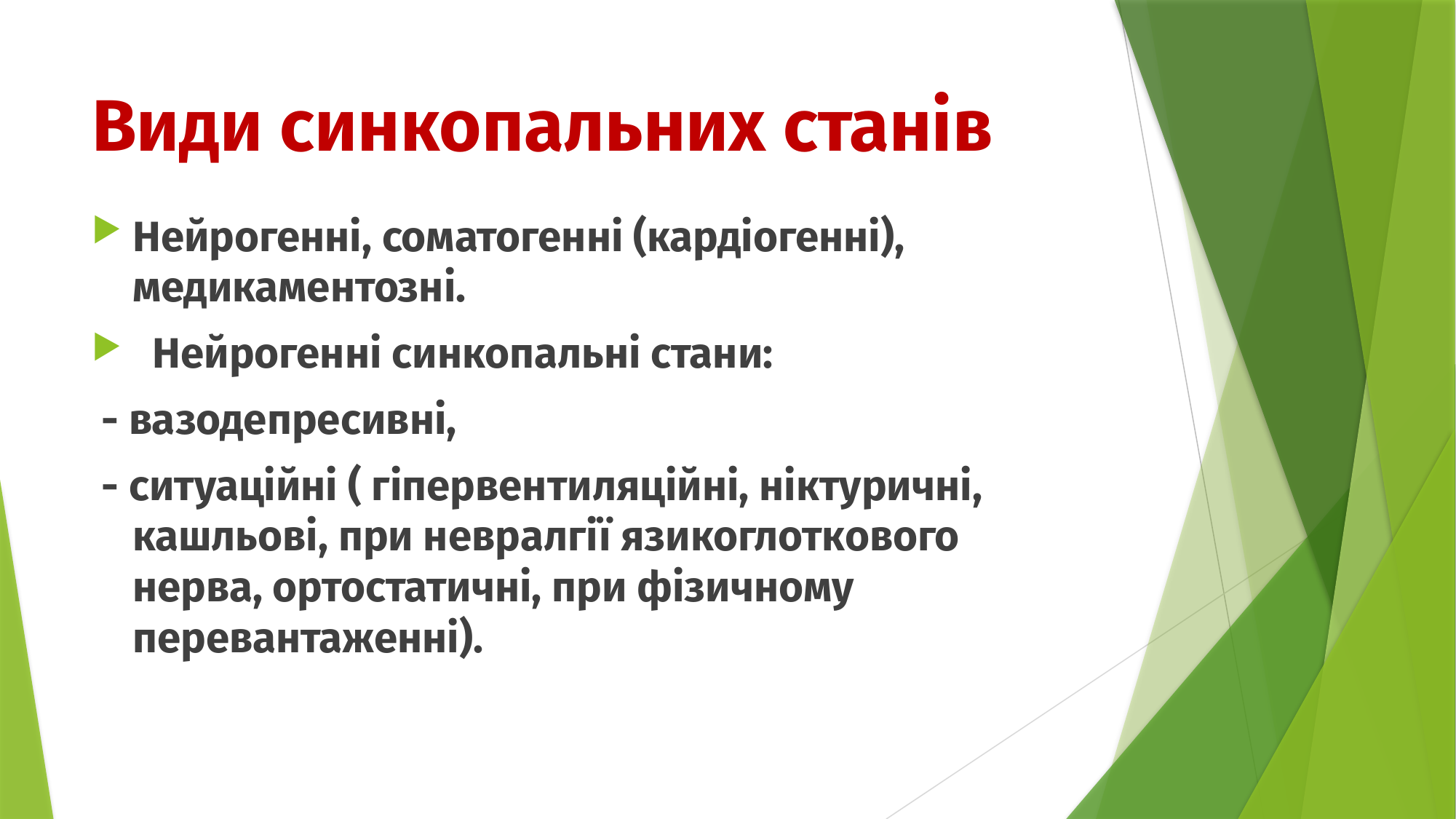

# Види синкопальних станів
Нейрогенні, соматогенні (кардіогенні), медикаментозні.
  Нейрогенні синкопальні стани:
 - вазодепресивні,
 - ситуаційні ( гіпервентиляційні, ніктуричні, кашльові, при невралгії язикоглоткового нерва, ортостатичні, при фізичному перевантаженні).